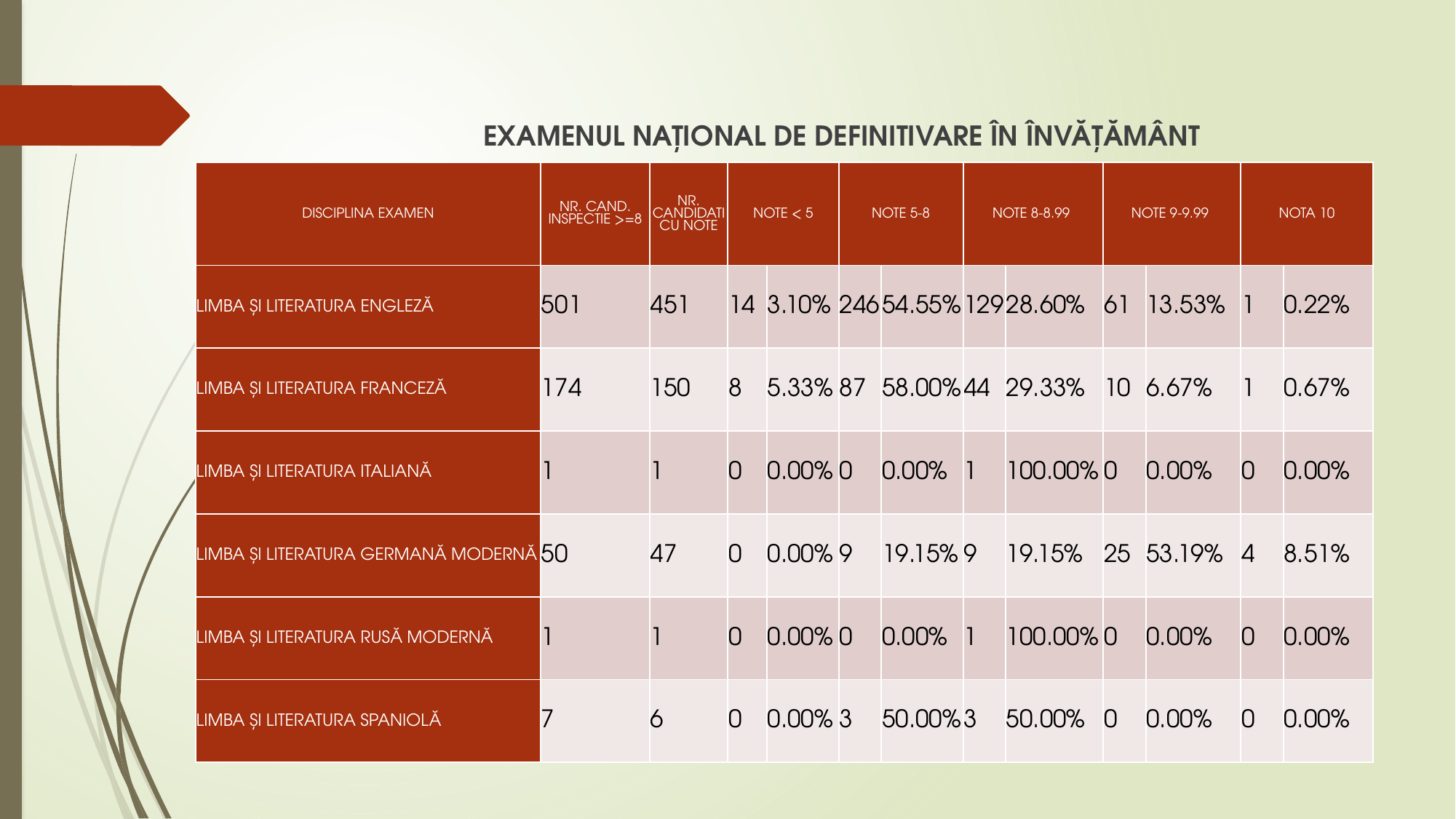

EXAMENUL NAŢIONAL DE DEFINITIVARE ÎN ÎNVĂŢĂMÂNT

| DISCIPLINA EXAMEN | NR. CAND. INSPECTIE >=8 | NR. CANDIDATI CU NOTE | NOTE < 5 |  | NOTE 5-8 |  | NOTE 8-8.99 |  | NOTE 9-9.99 |  | NOTA 10 |  |
| --- | --- | --- | --- | --- | --- | --- | --- | --- | --- | --- | --- | --- |
| LIMBA ȘI LITERATURA ENGLEZĂ | 501 | 451 | 14 | 3.10% | 246 | 54.55% | 129 | 28.60% | 61 | 13.53% | 1 | 0.22% |
| LIMBA ȘI LITERATURA FRANCEZĂ | 174 | 150 | 8 | 5.33% | 87 | 58.00% | 44 | 29.33% | 10 | 6.67% | 1 | 0.67% |
| LIMBA ȘI LITERATURA ITALIANĂ | 1 | 1 | 0 | 0.00% | 0 | 0.00% | 1 | 100.00% | 0 | 0.00% | 0 | 0.00% |
| LIMBA ȘI LITERATURA GERMANĂ MODERNĂ | 50 | 47 | 0 | 0.00% | 9 | 19.15% | 9 | 19.15% | 25 | 53.19% | 4 | 8.51% |
| LIMBA ȘI LITERATURA RUSĂ MODERNĂ | 1 | 1 | 0 | 0.00% | 0 | 0.00% | 1 | 100.00% | 0 | 0.00% | 0 | 0.00% |
| LIMBA ȘI LITERATURA SPANIOLĂ | 7 | 6 | 0 | 0.00% | 3 | 50.00% | 3 | 50.00% | 0 | 0.00% | 0 | 0.00% |